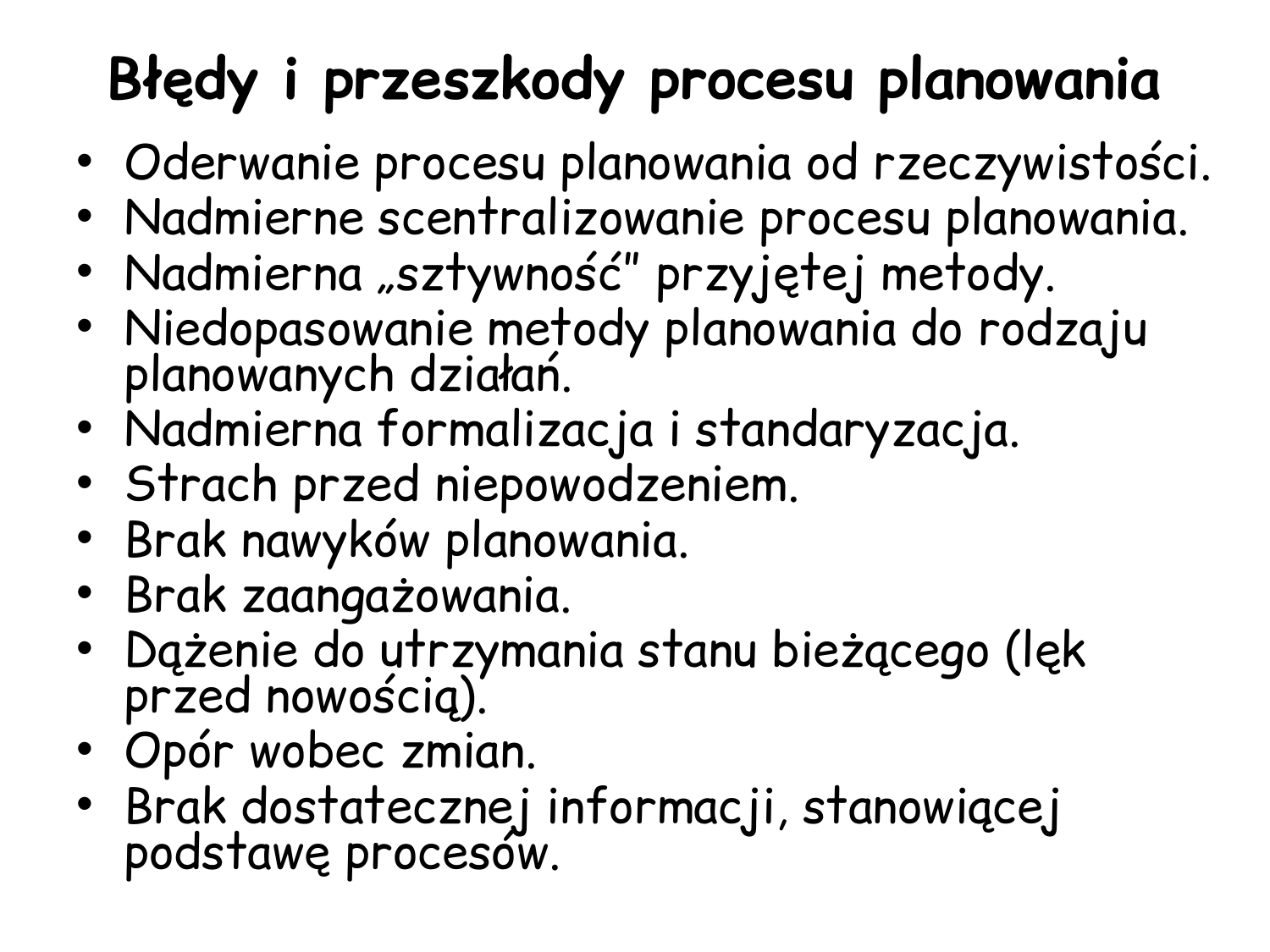

# Błędy i przeszkody procesu planowania
Oderwanie procesu planowania od rzeczywistości.
Nadmierne scentralizowanie procesu planowania.
Nadmierna „sztywność” przyjętej metody.
Niedopasowanie metody planowania do rodzaju planowanych działań.
Nadmierna formalizacja i standaryzacja.
Strach przed niepowodzeniem.
Brak nawyków planowania.
Brak zaangażowania.
Dążenie do utrzymania stanu bieżącego (lęk przed nowością).
Opór wobec zmian.
Brak dostatecznej informacji, stanowiącej podstawę procesów.